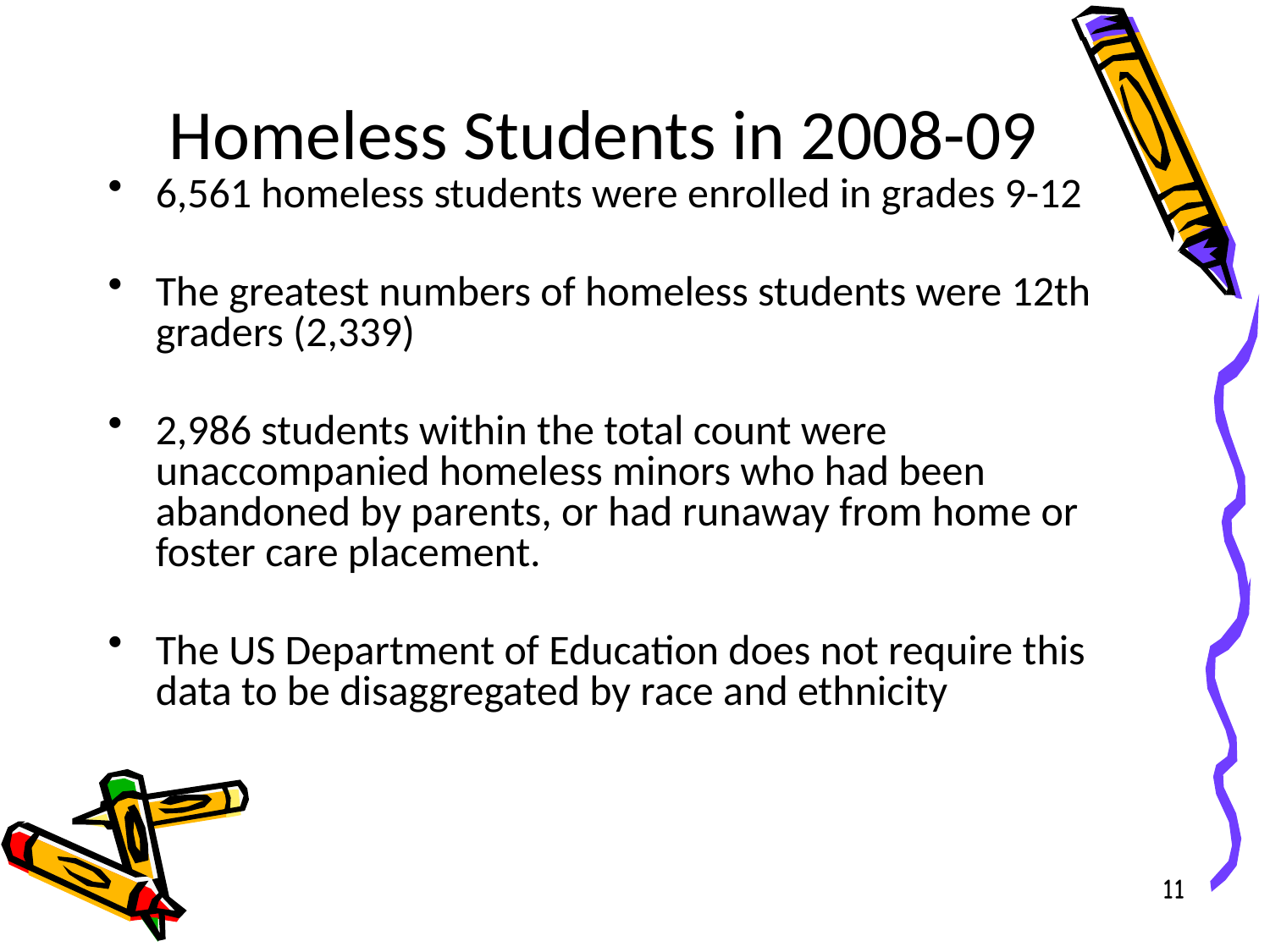

# Homeless Students in 2008-09
6,561 homeless students were enrolled in grades 9-12

The greatest numbers of homeless students were 12th graders (2,339)

2,986 students within the total count were unaccompanied homeless minors who had been abandoned by parents, or had runaway from home or foster care placement.

The US Department of Education does not require this data to be disaggregated by race and ethnicity
11